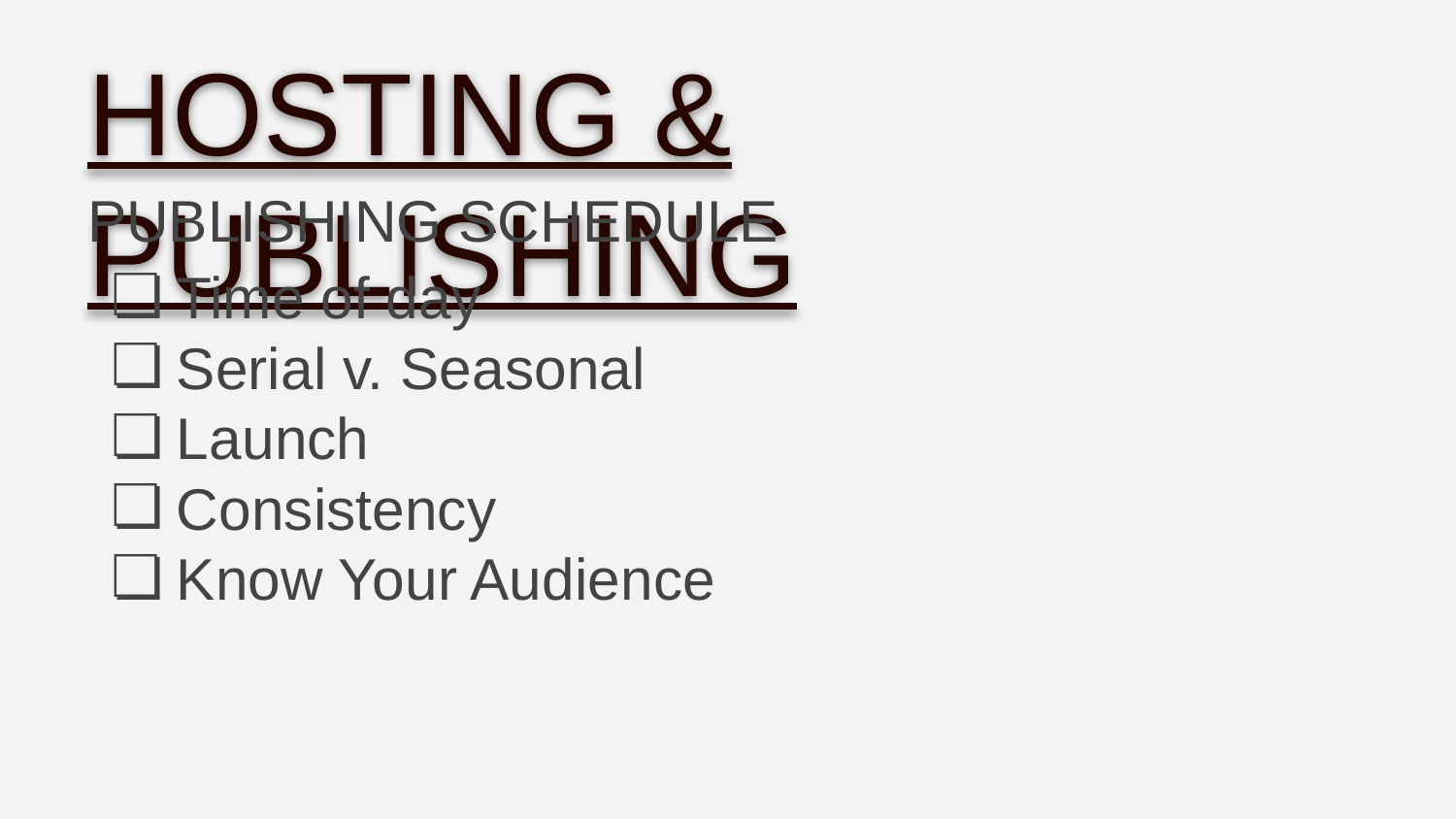

HOSTING & PUBLISHING
PUBLISHING SCHEDULE
Time of day
Serial v. Seasonal
Launch
Consistency
Know Your Audience